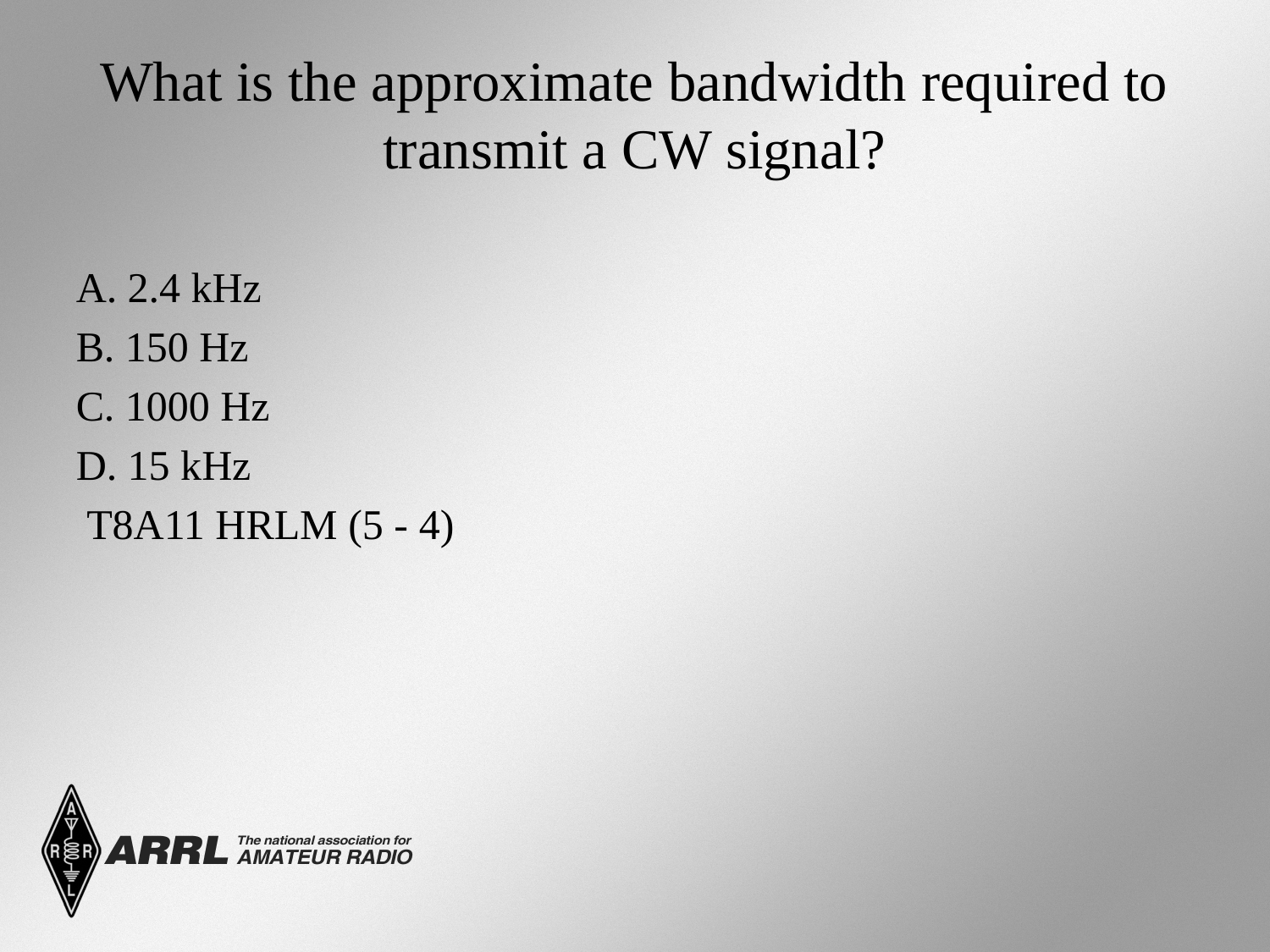

# What is the approximate bandwidth required to transmit a CW signal?
A. 2.4 kHz
B. 150 Hz
C. 1000 Hz
D. 15 kHz
 T8A11 HRLM (5 - 4)